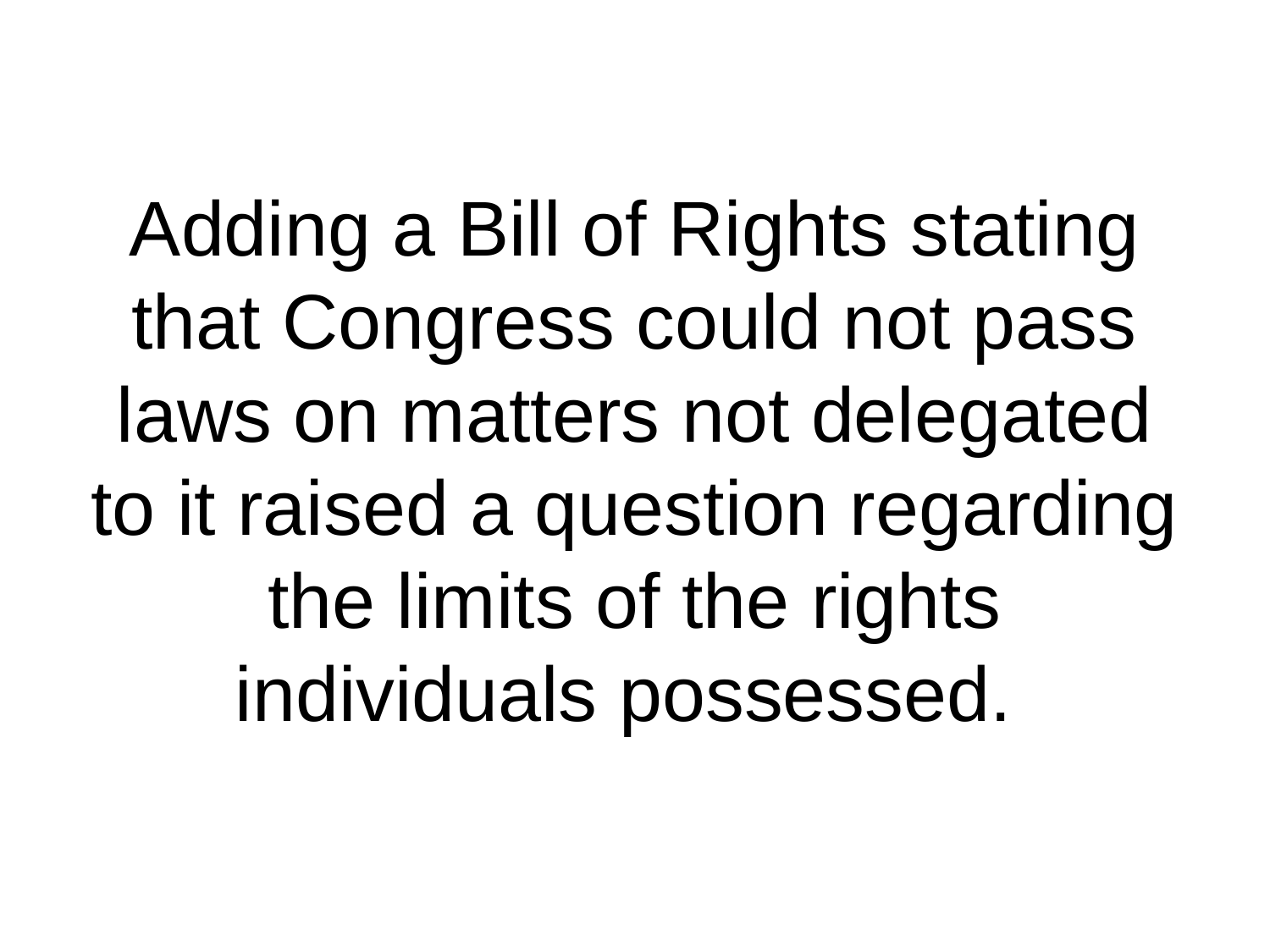

# Adding a Bill of Rights stating that Congress could not pass laws on matters not delegated to it raised a question regarding the limits of the rights individuals possessed.